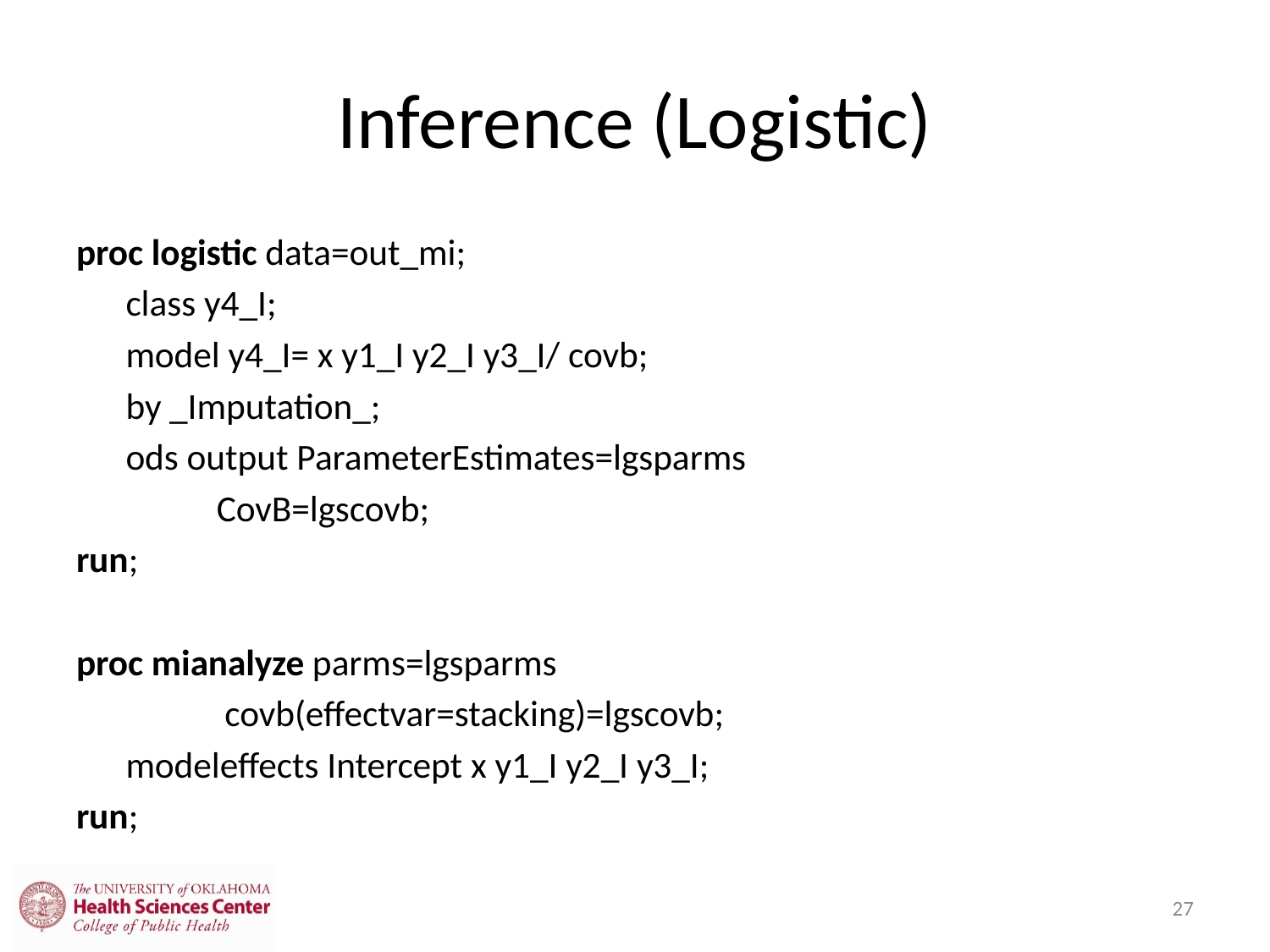

# Inference (Logistic)
proc logistic data=out_mi;
      class y4_I;
      model y4_I= x y1_I y2_I y3_I/ covb;
      by _Imputation_;
      ods output ParameterEstimates=lgsparms
                 CovB=lgscovb;
run;

proc mianalyze parms=lgsparms
                  covb(effectvar=stacking)=lgscovb;
      modeleffects Intercept x y1_I y2_I y3_I;
run;
27